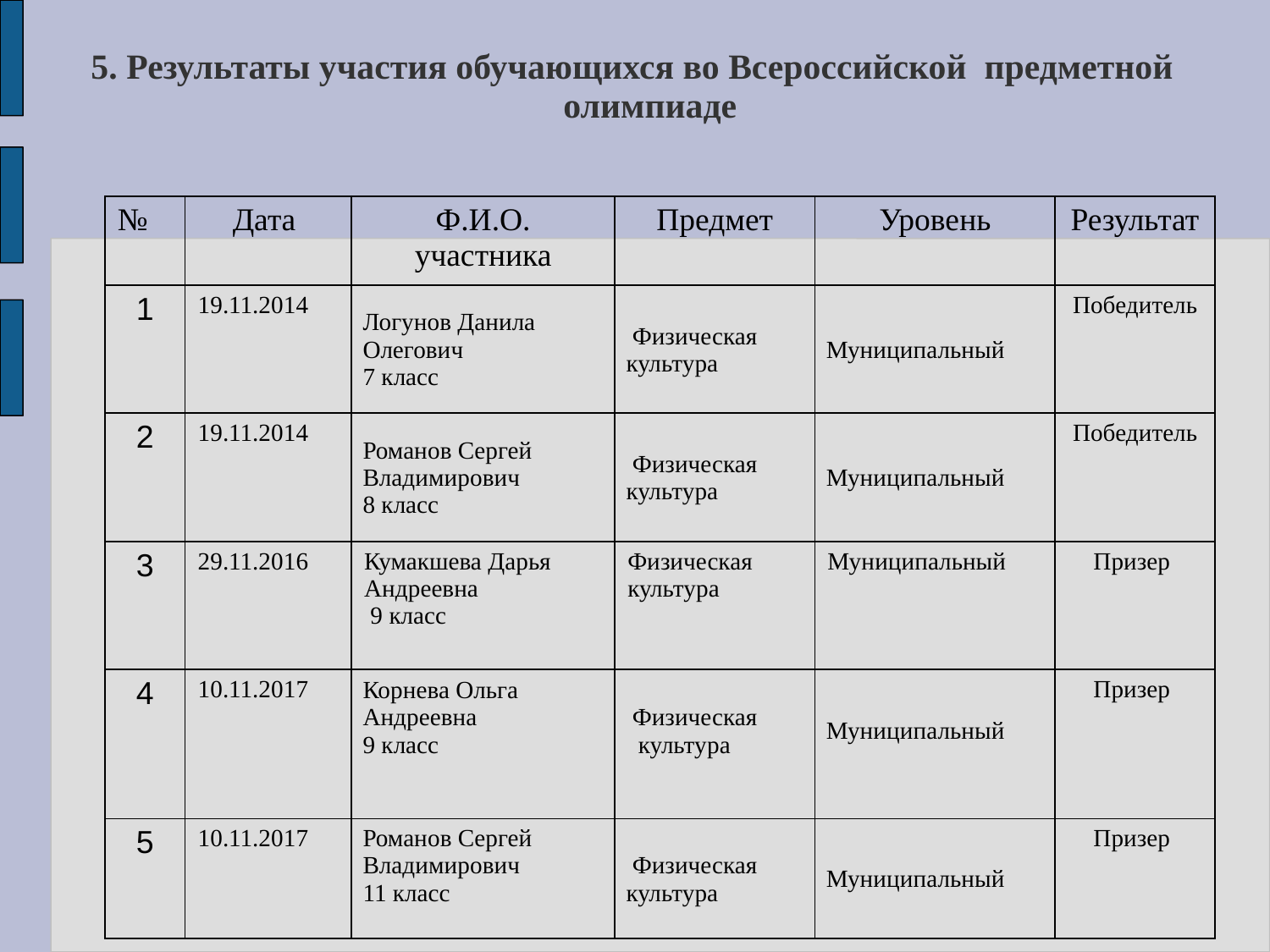

# 5. Результаты участия обучающихся во Всероссийской  предметной     олимпиаде

| № | Дата | Ф.И.О. участника | Предмет | Уровень | Результат |
| --- | --- | --- | --- | --- | --- |
| 1 | 19.11.2014 | Логунов Данила Олегович 7 класс | Физическая культура | Муниципальный | Победитель |
| 2 | 19.11.2014 | Романов Сергей Владимирович 8 класс | Физическая культура | Муниципальный | Победитель |
| 3 | 29.11.2016 | Кумакшева Дарья Андреевна 9 класс | Физическая культура | Муниципальный | Призер |
| 4 | 10.11.2017 | Корнева Ольга Андреевна 9 класс | Физическая культура | Муниципальный | Призер |
| 5 | 10.11.2017 | Романов Сергей Владимирович 11 класс | Физическая культура | Муниципальный | Призер |